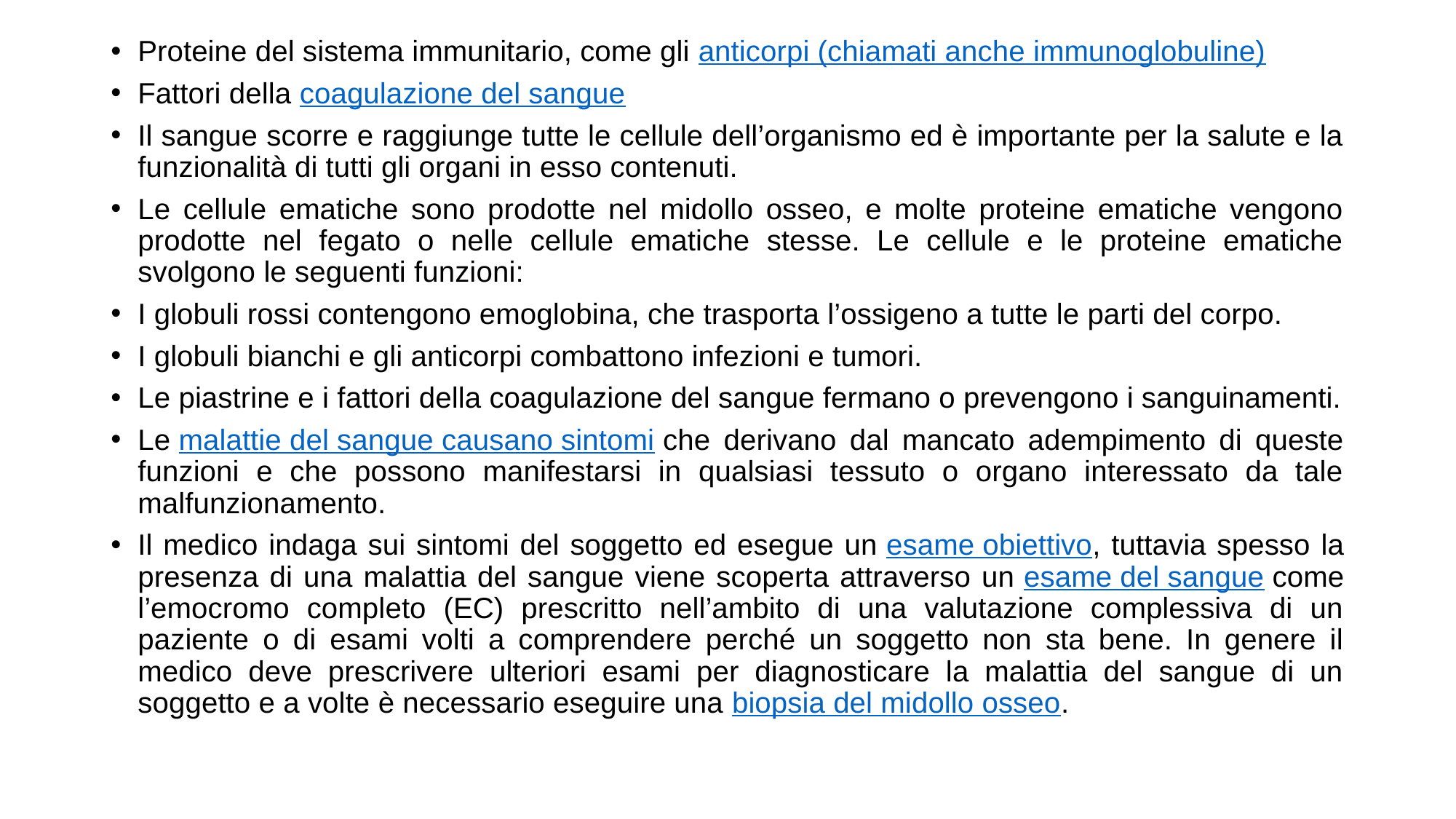

Proteine del sistema immunitario, come gli anticorpi (chiamati anche immunoglobuline)
Fattori della coagulazione del sangue
Il sangue scorre e raggiunge tutte le cellule dell’organismo ed è importante per la salute e la funzionalità di tutti gli organi in esso contenuti.
Le cellule ematiche sono prodotte nel midollo osseo, e molte proteine ematiche vengono prodotte nel fegato o nelle cellule ematiche stesse. Le cellule e le proteine ematiche svolgono le seguenti funzioni:
I globuli rossi contengono emoglobina, che trasporta l’ossigeno a tutte le parti del corpo.
I globuli bianchi e gli anticorpi combattono infezioni e tumori.
Le piastrine e i fattori della coagulazione del sangue fermano o prevengono i sanguinamenti.
Le malattie del sangue causano sintomi che derivano dal mancato adempimento di queste funzioni e che possono manifestarsi in qualsiasi tessuto o organo interessato da tale malfunzionamento.
Il medico indaga sui sintomi del soggetto ed esegue un esame obiettivo, tuttavia spesso la presenza di una malattia del sangue viene scoperta attraverso un esame del sangue come l’emocromo completo (EC) prescritto nell’ambito di una valutazione complessiva di un paziente o di esami volti a comprendere perché un soggetto non sta bene. In genere il medico deve prescrivere ulteriori esami per diagnosticare la malattia del sangue di un soggetto e a volte è necessario eseguire una biopsia del midollo osseo.